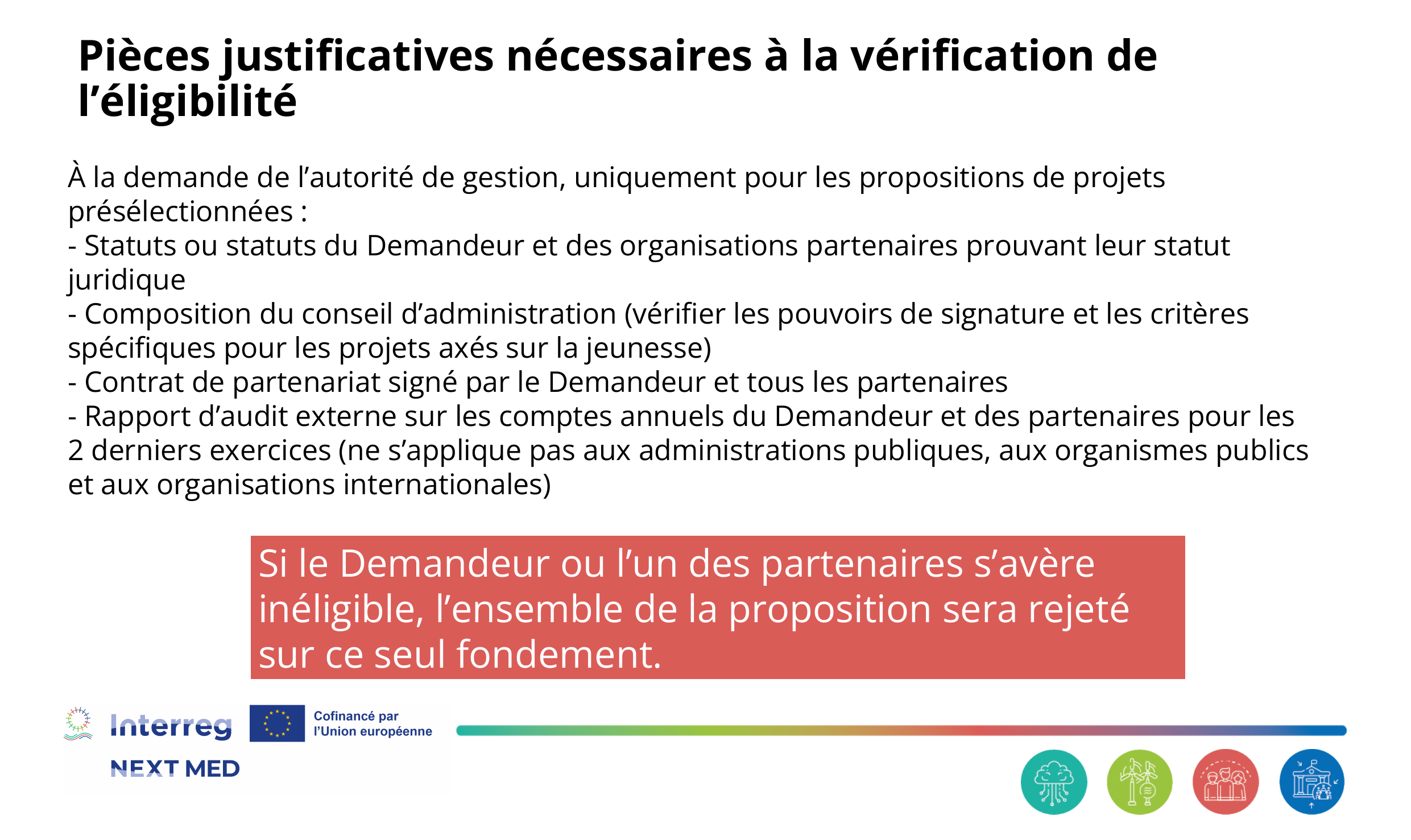

# Pièces justificatives nécessaires à la vérification de l’éligibilité
À la demande de l’autorité de gestion, uniquement pour les propositions de projets présélectionnées :
- Statuts ou statuts du Demandeur et des organisations partenaires prouvant leur statut juridique
- Composition du conseil d’administration (vérifier les pouvoirs de signature et les critères spécifiques pour les projets axés sur la jeunesse)
- Contrat de partenariat signé par le Demandeur et tous les partenaires
- Rapport d’audit externe sur les comptes annuels du Demandeur et des partenaires pour les 2 derniers exercices (ne s’applique pas aux administrations publiques, aux organismes publics et aux organisations internationales)
Si le Demandeur ou l’un des partenaires s’avère inéligible, l’ensemble de la proposition sera rejeté sur ce seul fondement.